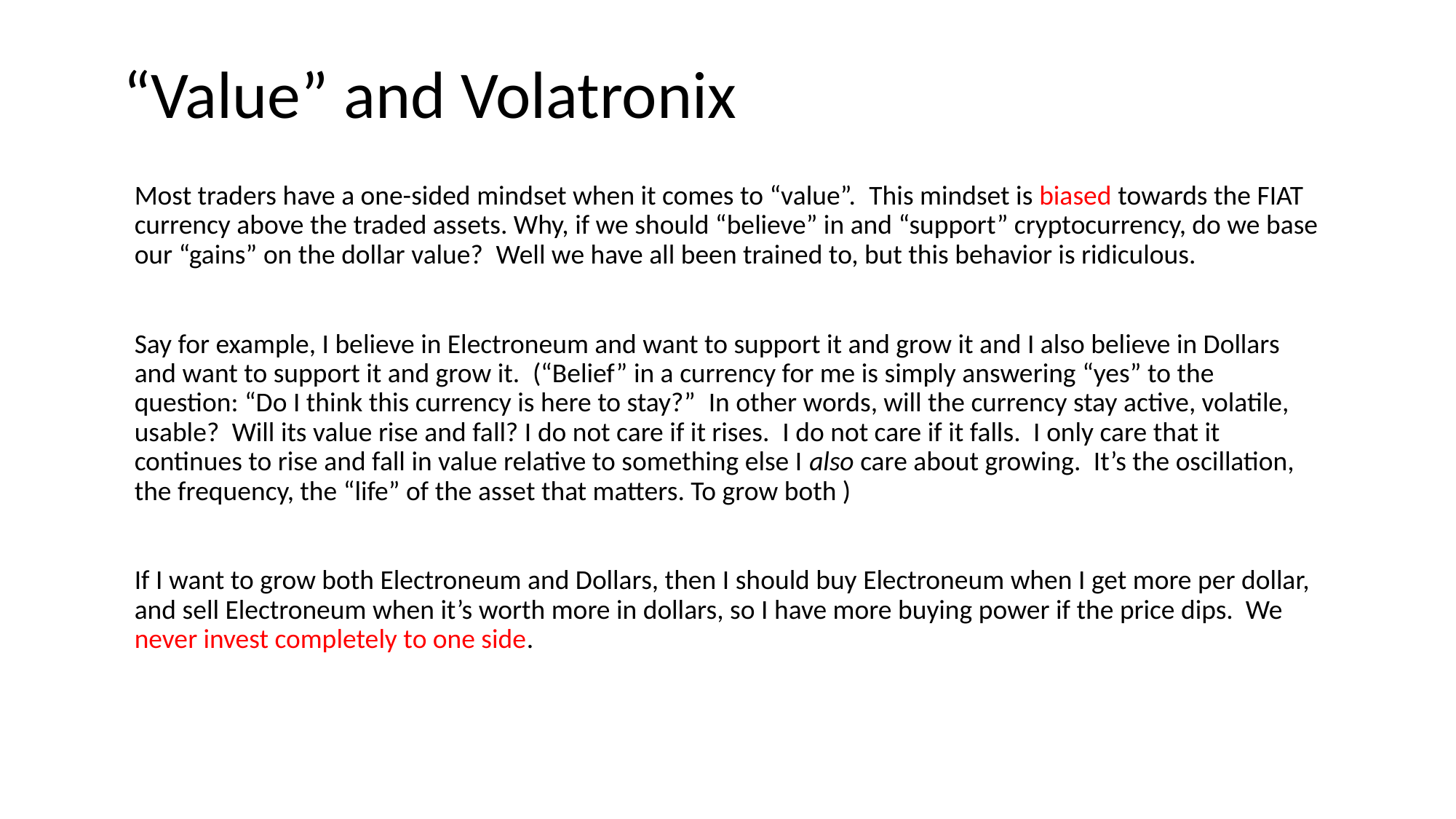

# “Value” and Volatronix
Most traders have a one-sided mindset when it comes to “value”.  This mindset is biased towards the FIAT currency above the traded assets. Why, if we should “believe” in and “support” cryptocurrency, do we base our “gains” on the dollar value?  Well we have all been trained to, but this behavior is ridiculous.

Say for example, I believe in Electroneum and want to support it and grow it and I also believe in Dollars and want to support it and grow it.  (“Belief” in a currency for me is simply answering “yes” to the question: “Do I think this currency is here to stay?”  In other words, will the currency stay active, volatile, usable?  Will its value rise and fall? I do not care if it rises.  I do not care if it falls.  I only care that it continues to rise and fall in value relative to something else I also care about growing.  It’s the oscillation, the frequency, the “life” of the asset that matters. To grow both )

If I want to grow both Electroneum and Dollars, then I should buy Electroneum when I get more per dollar, and sell Electroneum when it’s worth more in dollars, so I have more buying power if the price dips.  We  never invest completely to one side.